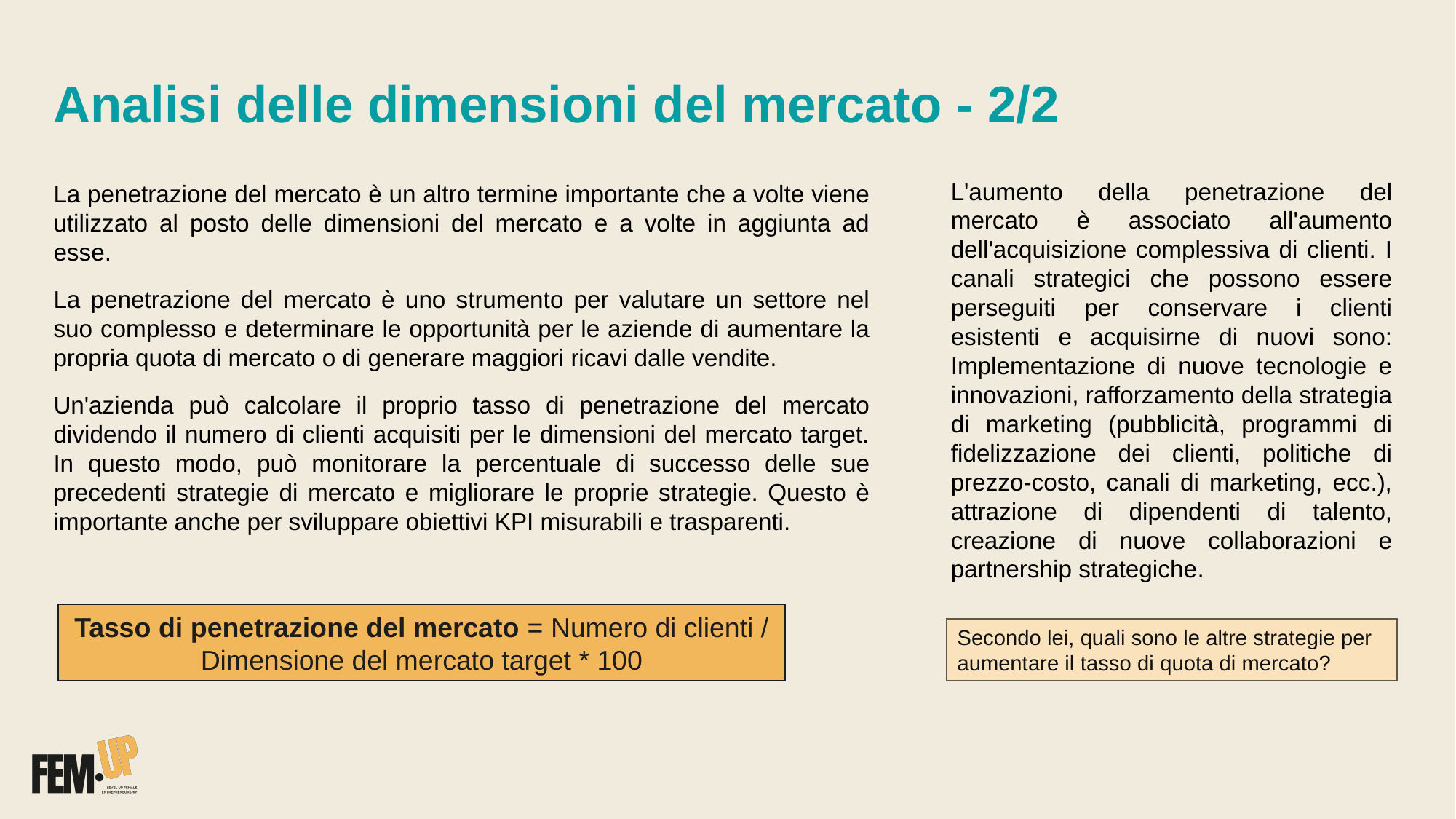

Analisi delle dimensioni del mercato - 2/2
L'aumento della penetrazione del mercato è associato all'aumento dell'acquisizione complessiva di clienti. I canali strategici che possono essere perseguiti per conservare i clienti esistenti e acquisirne di nuovi sono: Implementazione di nuove tecnologie e innovazioni, rafforzamento della strategia di marketing (pubblicità, programmi di fidelizzazione dei clienti, politiche di prezzo-costo, canali di marketing, ecc.), attrazione di dipendenti di talento, creazione di nuove collaborazioni e partnership strategiche.
La penetrazione del mercato è un altro termine importante che a volte viene utilizzato al posto delle dimensioni del mercato e a volte in aggiunta ad esse.
La penetrazione del mercato è uno strumento per valutare un settore nel suo complesso e determinare le opportunità per le aziende di aumentare la propria quota di mercato o di generare maggiori ricavi dalle vendite.
Un'azienda può calcolare il proprio tasso di penetrazione del mercato dividendo il numero di clienti acquisiti per le dimensioni del mercato target. In questo modo, può monitorare la percentuale di successo delle sue precedenti strategie di mercato e migliorare le proprie strategie. Questo è importante anche per sviluppare obiettivi KPI misurabili e trasparenti.

Tasso di penetrazione del mercato = Numero di clienti / Dimensione del mercato target * 100
Secondo lei, quali sono le altre strategie per aumentare il tasso di quota di mercato?